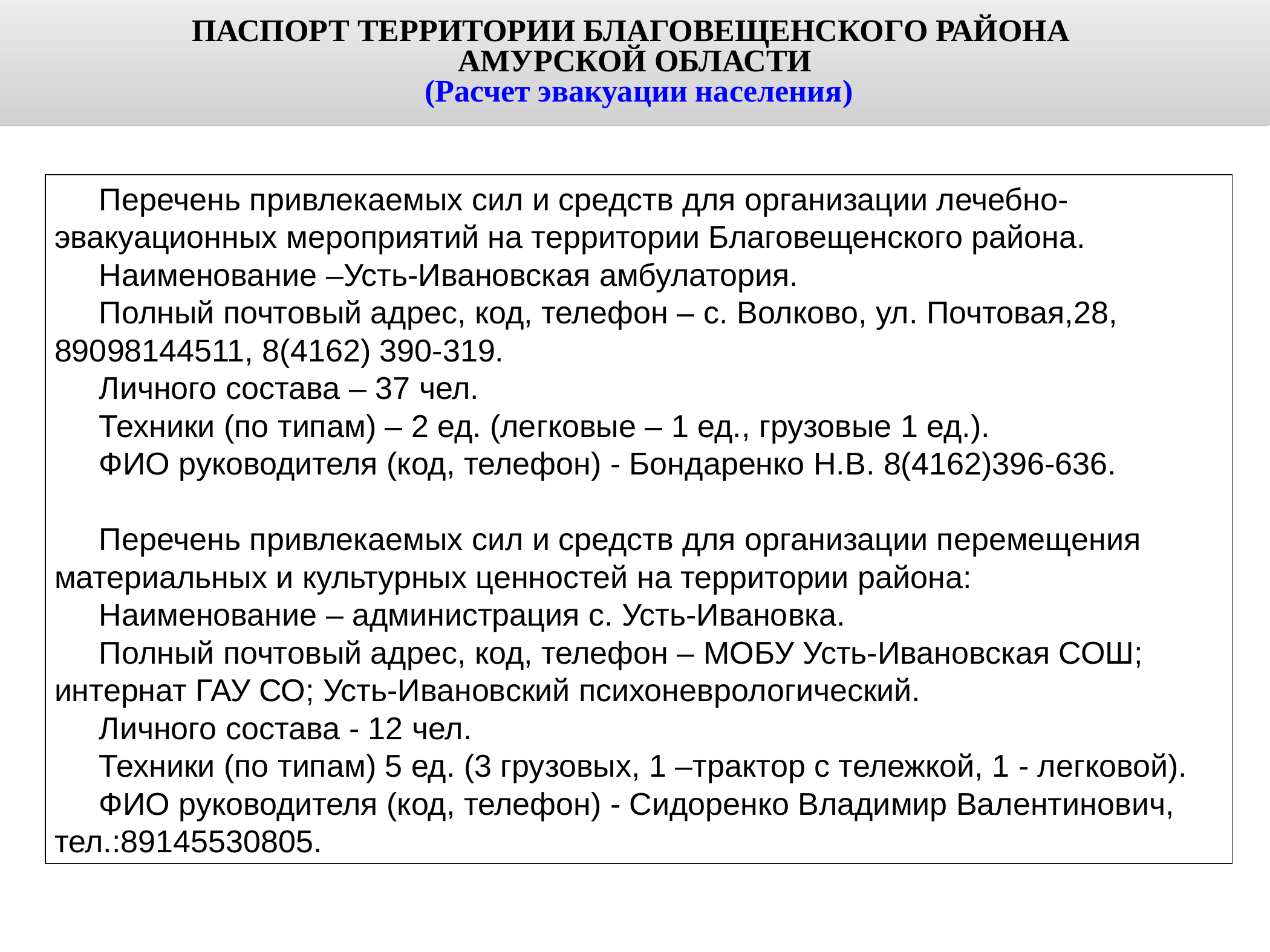

ПАСПОРТ ТЕРРИТОРИИ БЛАГОВЕЩЕНСКОГО РАЙОНА
АМУРСКОЙ ОБЛАСТИ
 (Расчет эвакуации населения)
Перечень привлекаемых сил и средств для организации лечебно-эвакуационных мероприятий на территории Благовещенского района.
Наименование –Усть-Ивановская амбулатория.
Полный почтовый адрес, код, телефон – с. Волково, ул. Почтовая,28, 89098144511, 8(4162) 390-319.
Личного состава – 37 чел.
Техники (по типам) – 2 ед. (легковые – 1 ед., грузовые 1 ед.).
ФИО руководителя (код, телефон) - Бондаренко Н.В. 8(4162)396-636.

Перечень привлекаемых сил и средств для организации перемещения материальных и культурных ценностей на территории района:
Наименование – администрация с. Усть-Ивановка.
Полный почтовый адрес, код, телефон – МОБУ Усть-Ивановская СОШ; интернат ГАУ СО; Усть-Ивановский психоневрологический.
Личного состава - 12 чел.
Техники (по типам) 5 ед. (3 грузовых, 1 –трактор с тележкой, 1 - легковой).
ФИО руководителя (код, телефон) - Сидоренко Владимир Валентинович, тел.:89145530805.